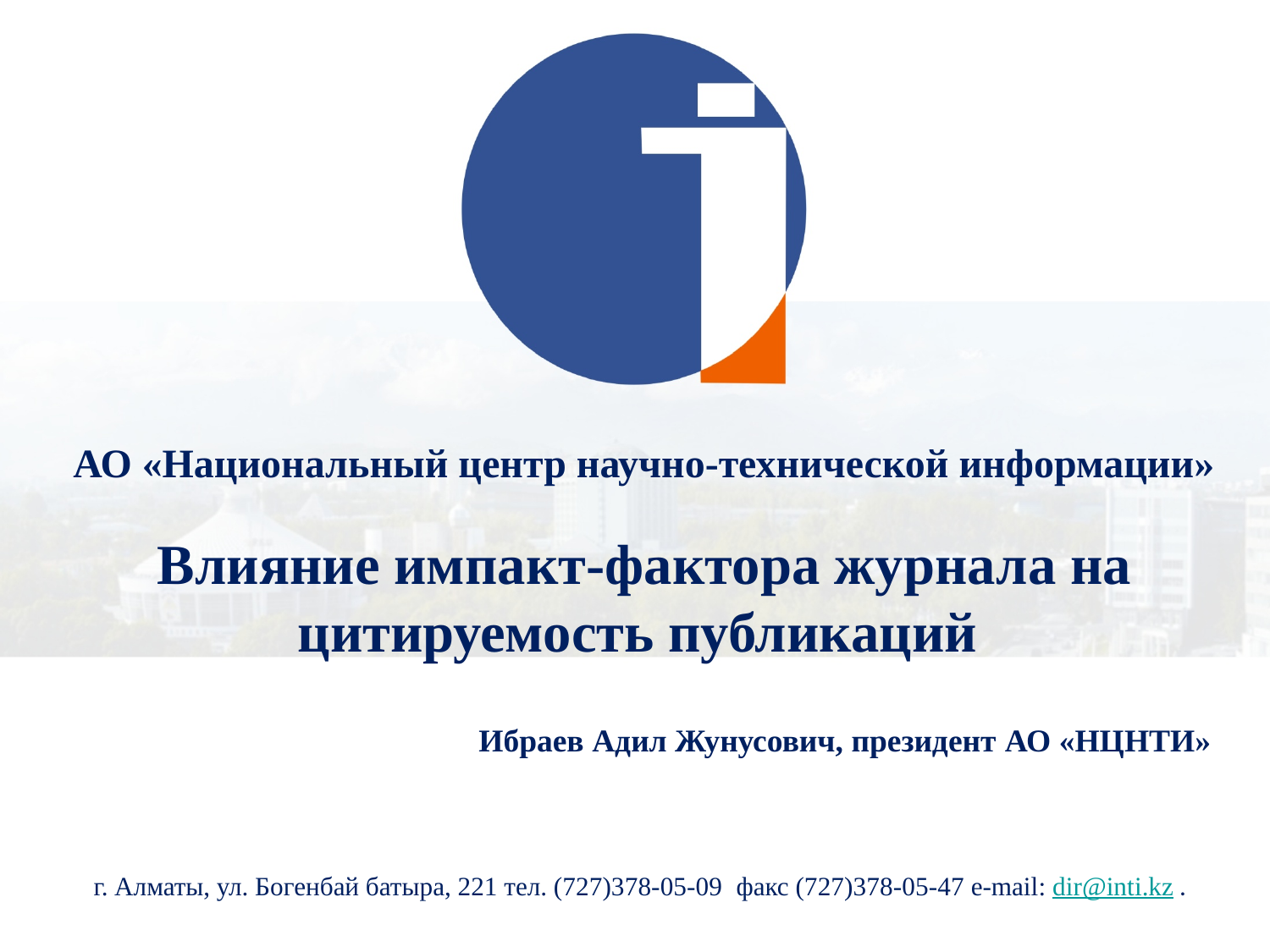

АО «Национальный центр научно-технической информации»

Влияние импакт-фактора журнала на цитируемость публикаций

Ибраев Адил Жунусович, президент АО «НЦНТИ»
г. Алматы, ул. Богенбай батыра, 221 тел. (727)378-05-09  факс (727)378-05-47 e-mail: dir@inti.kz .